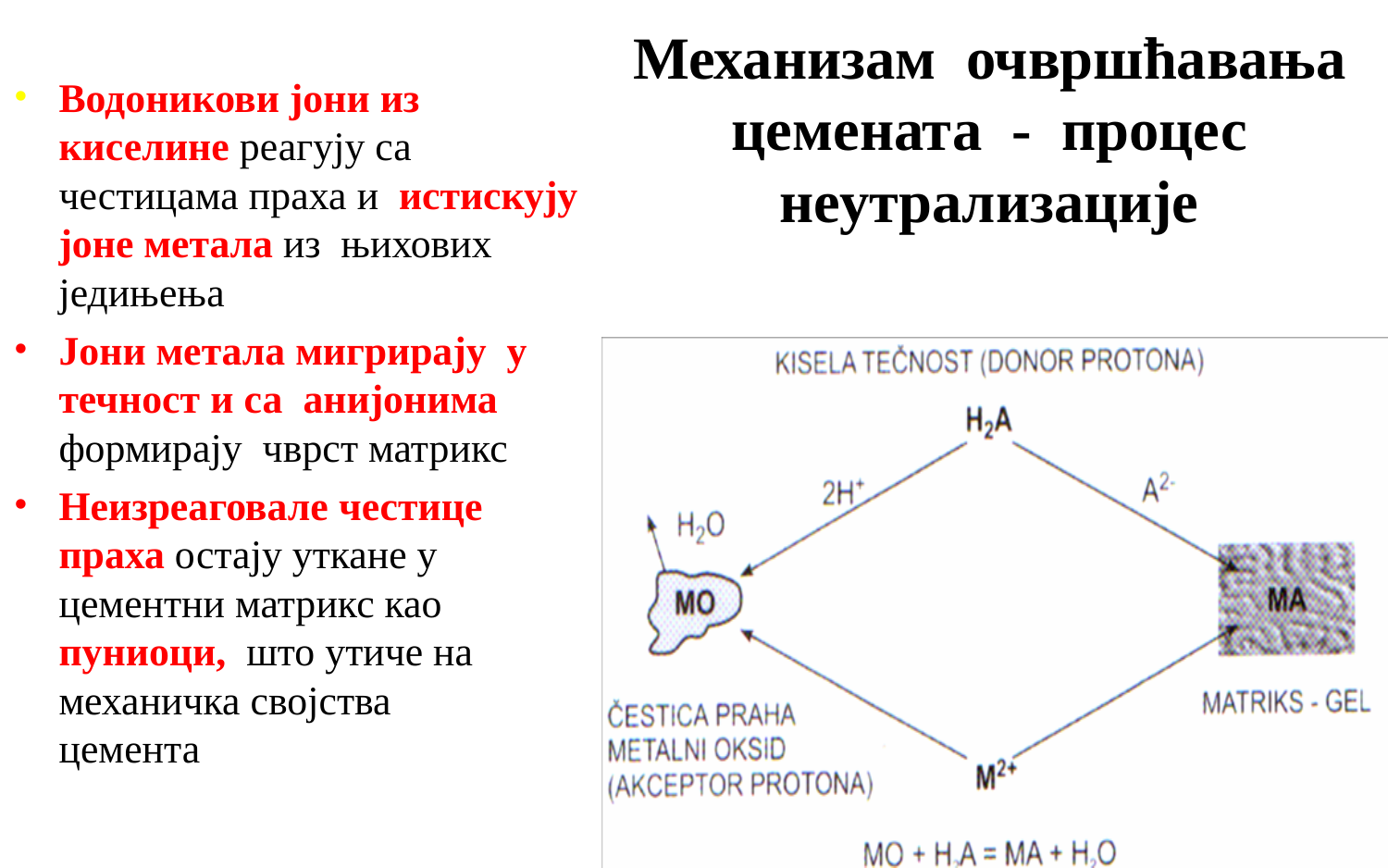

# Механизам  очвршћавања цемената  -  процес неутрализације
Водоникови јони из  киселине реагују са  честицама праха и  истискују јоне метала из  њихових једињења
Јони метала мигрирају  у течност и са  анијонима формирају  чврст матрикс
Неизреаговале честице  праха остају уткане у  цементни матрикс као  пуниоци,  што утиче на  механичка својства  цемента